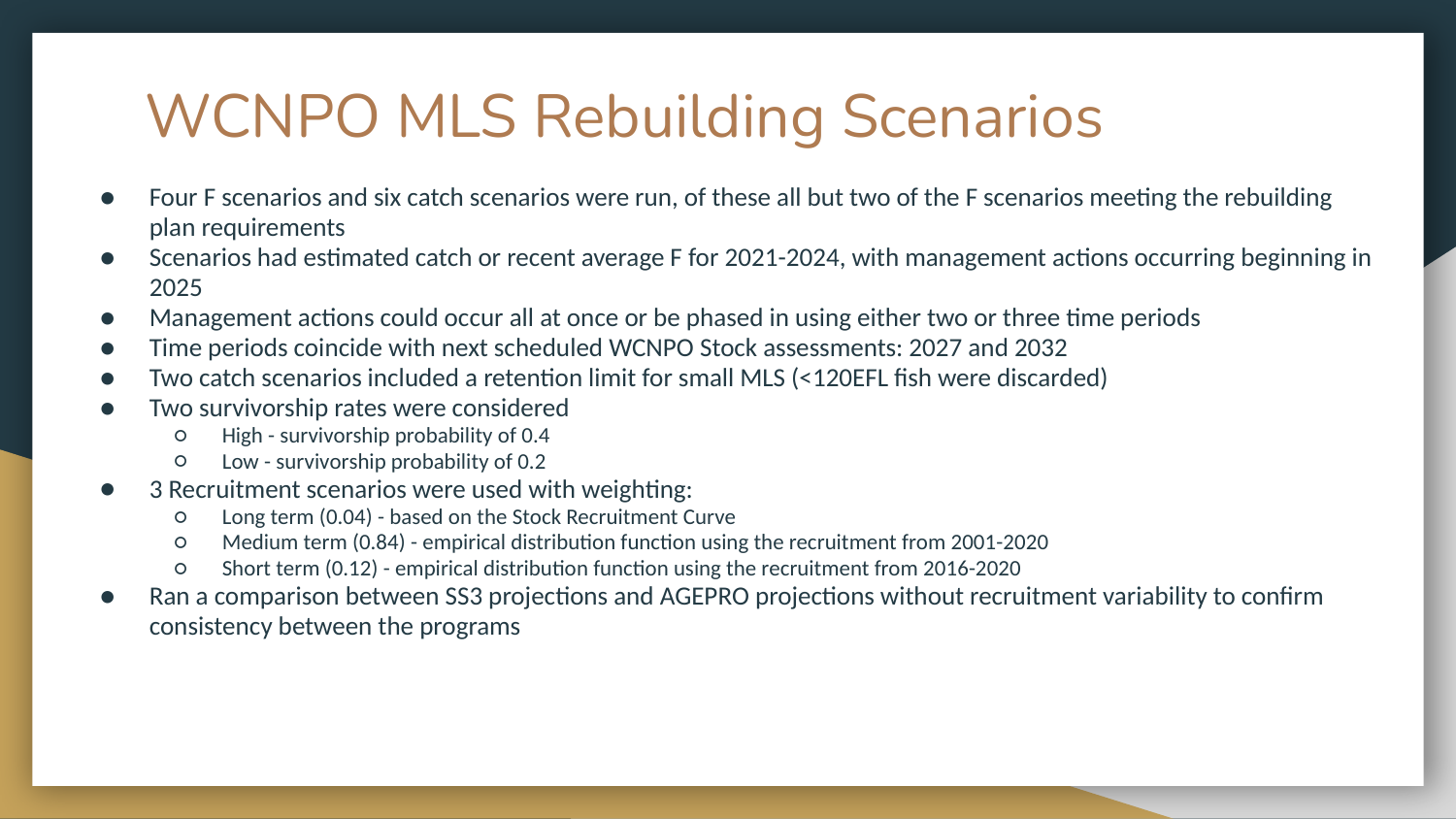

# WCNPO MLS Rebuilding Scenarios
Four F scenarios and six catch scenarios were run, of these all but two of the F scenarios meeting the rebuilding plan requirements
Scenarios had estimated catch or recent average F for 2021-2024, with management actions occurring beginning in 2025
Management actions could occur all at once or be phased in using either two or three time periods
Time periods coincide with next scheduled WCNPO Stock assessments: 2027 and 2032
Two catch scenarios included a retention limit for small MLS (<120EFL fish were discarded)
Two survivorship rates were considered
High - survivorship probability of 0.4
Low - survivorship probability of 0.2
3 Recruitment scenarios were used with weighting:
Long term (0.04) - based on the Stock Recruitment Curve
Medium term (0.84) - empirical distribution function using the recruitment from 2001-2020
Short term (0.12) - empirical distribution function using the recruitment from 2016-2020
Ran a comparison between SS3 projections and AGEPRO projections without recruitment variability to confirm consistency between the programs